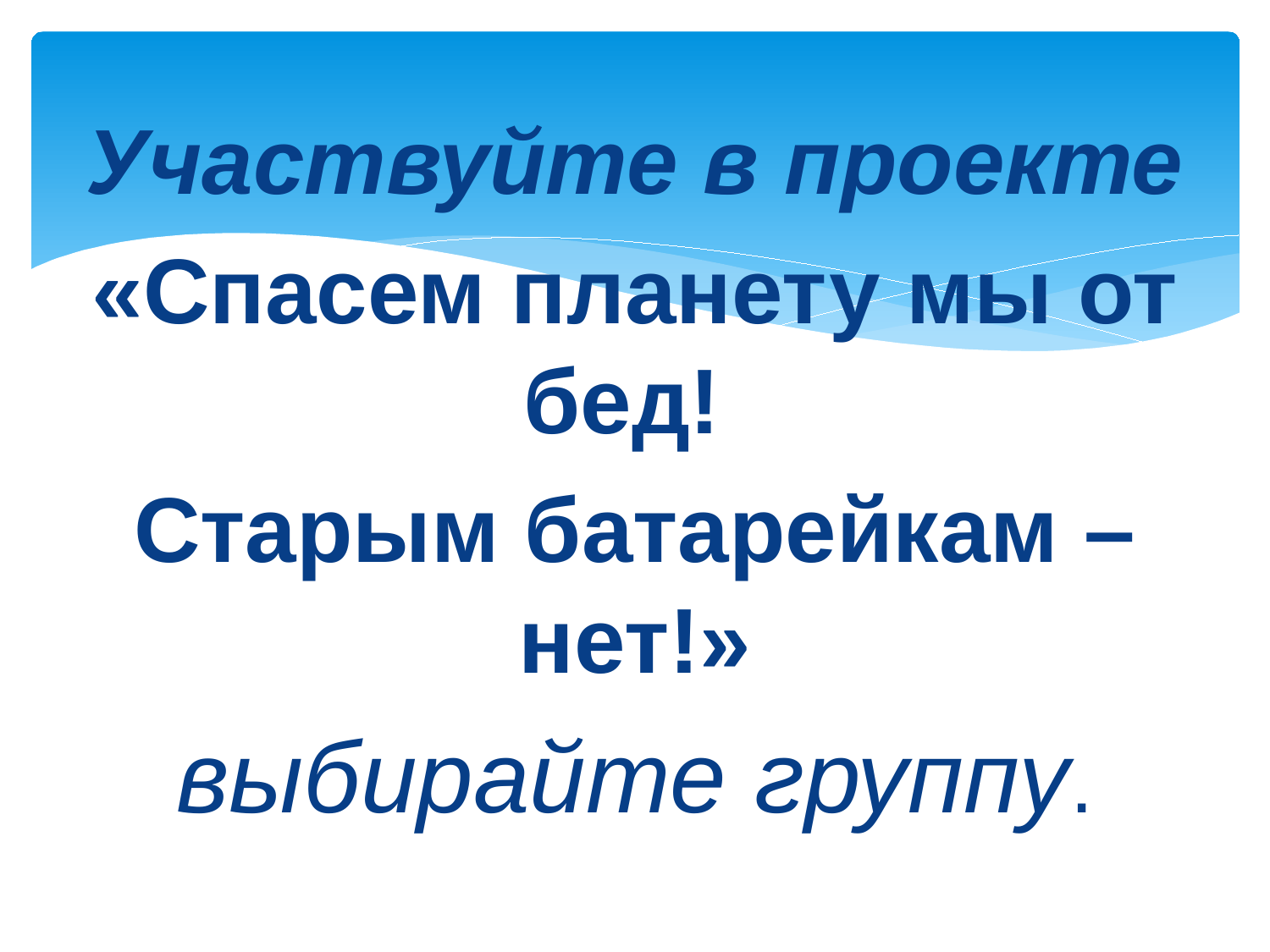

#
Участвуйте в проекте
«Спасем планету мы от бед!
Старым батарейкам – нет!»
выбирайте группу.